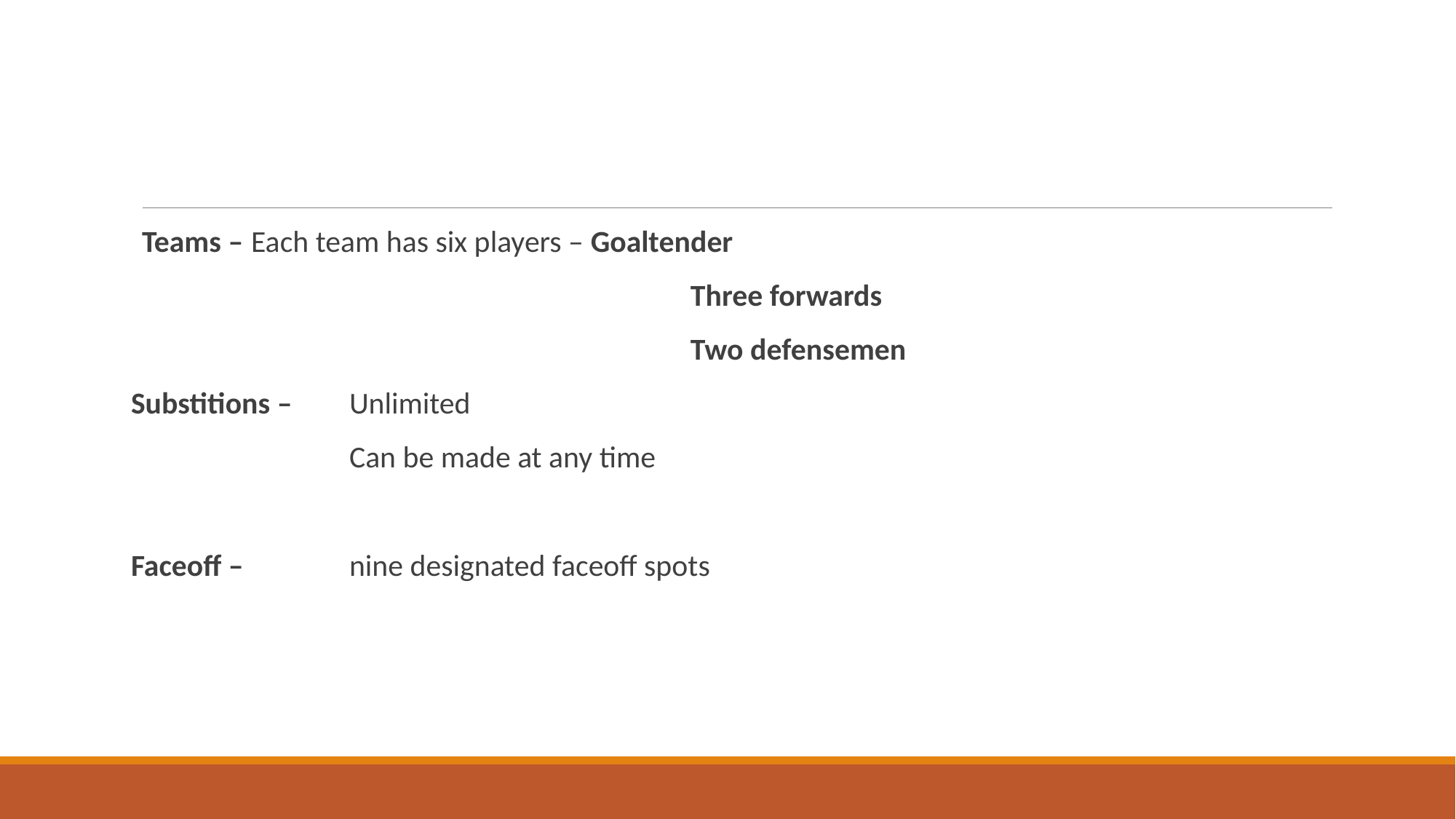

Teams – 	Each team has six players – Goaltender
					  Three forwards
					  Two defensemen
Substitions –  	Unlimited
		Can be made at any time

Faceoff – 	nine designated faceoff spots